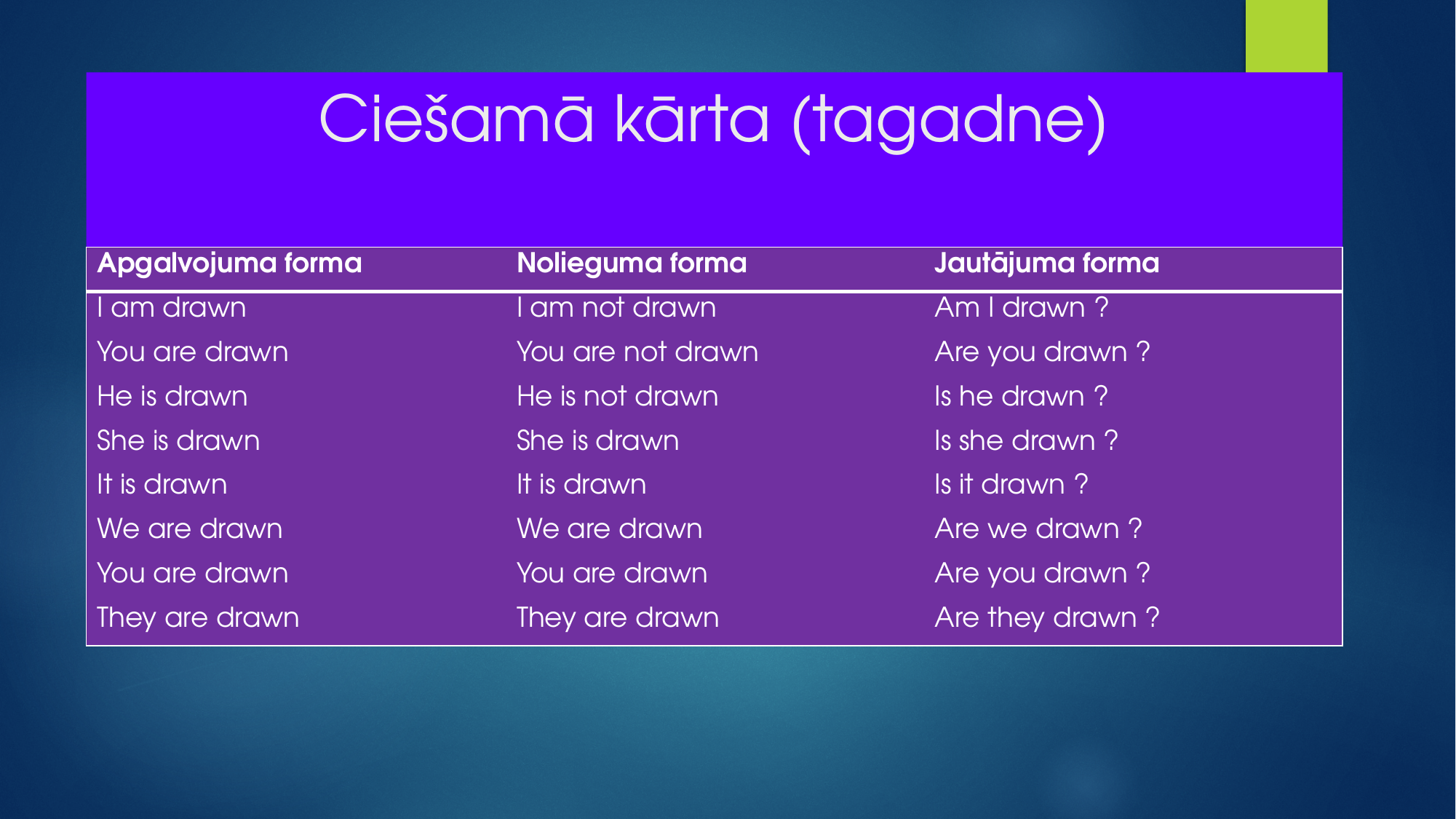

# Ciešamā kārta (tagadne)
| Apgalvojuma forma | Nolieguma forma | Jautājuma forma |
| --- | --- | --- |
| I am drawn | I am not drawn | Am I drawn ? |
| You are drawn | You are not drawn | Are you drawn ? |
| He is drawn | He is not drawn | Is he drawn ? |
| She is drawn | She is drawn | Is she drawn ? |
| It is drawn | It is drawn | Is it drawn ? |
| We are drawn | We are drawn | Are we drawn ? |
| You are drawn | You are drawn | Are you drawn ? |
| They are drawn | They are drawn | Are they drawn ? |